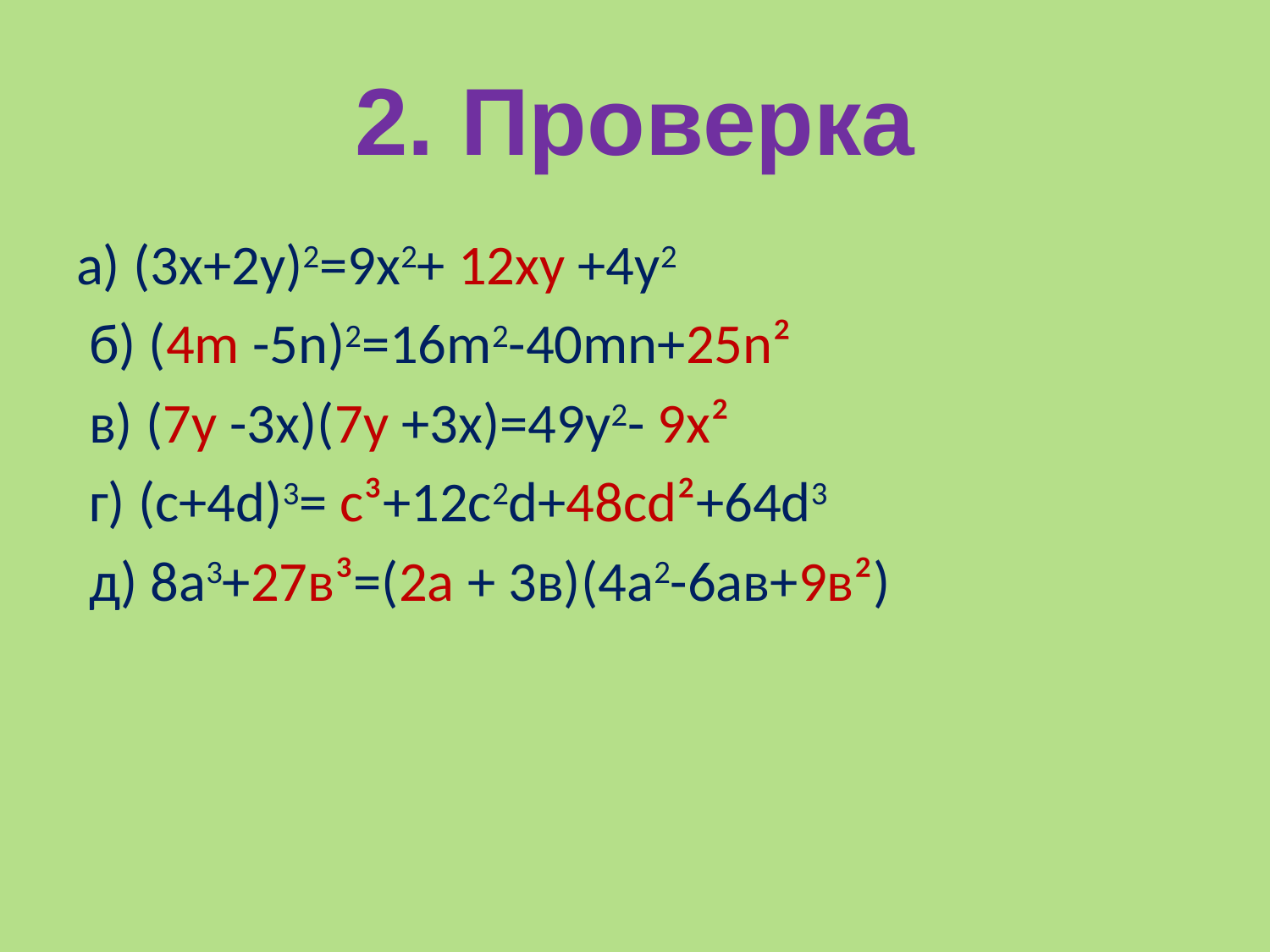

# 2. Проверка
а) (3х+2у)2=9х2+ 12ху +4у2
 б) (4m -5n)2=16m2-40mn+25n²
 в) (7y -3х)(7y +3х)=49у2- 9x²
 г) (c+4d)3= c³+12c2d+48cd²+64d3
 д) 8а3+27в³=(2а + 3в)(4а2-6ав+9в²)